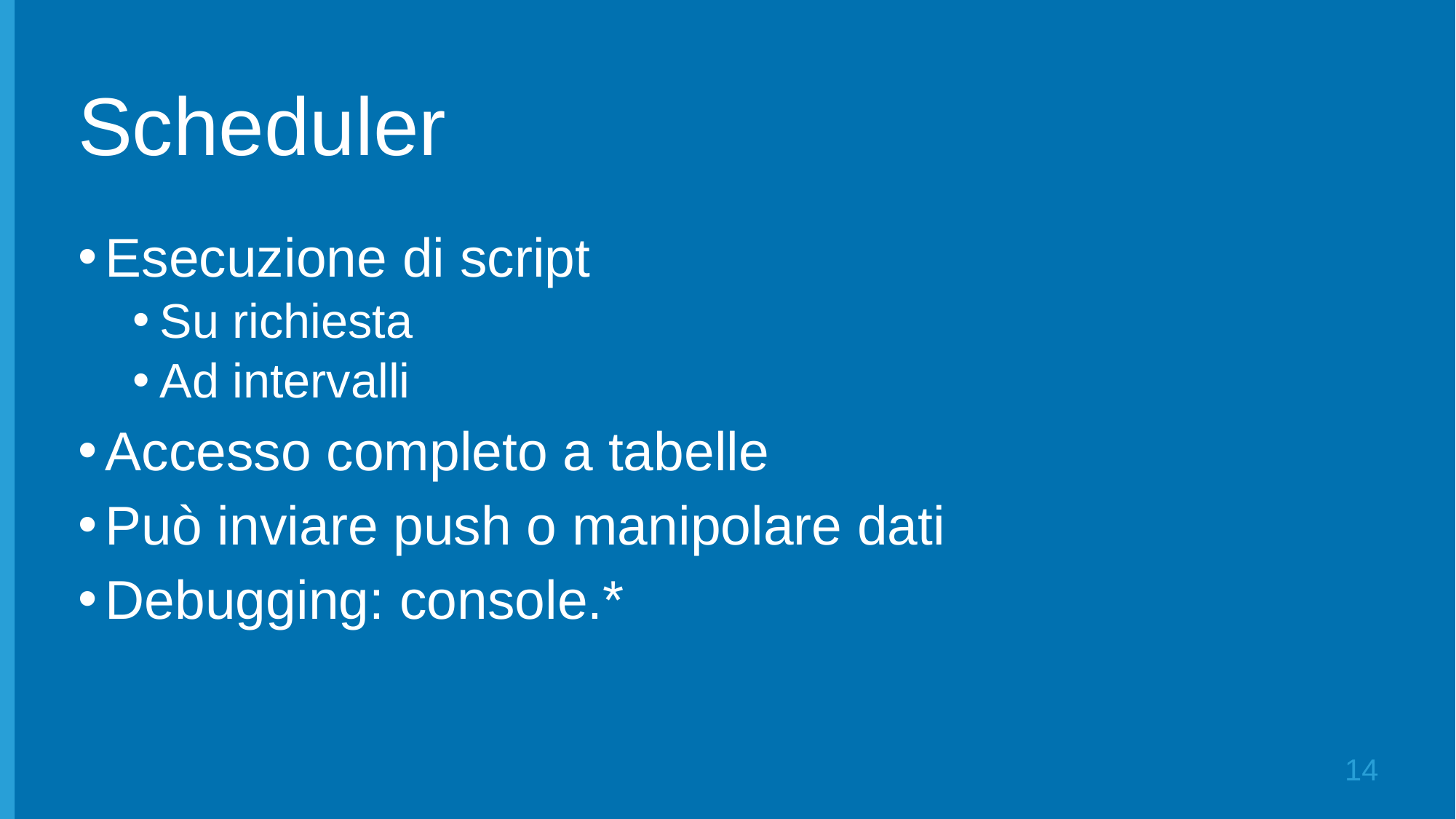

# Scheduler
Esecuzione di script
Su richiesta
Ad intervalli
Accesso completo a tabelle
Può inviare push o manipolare dati
Debugging: console.*
14